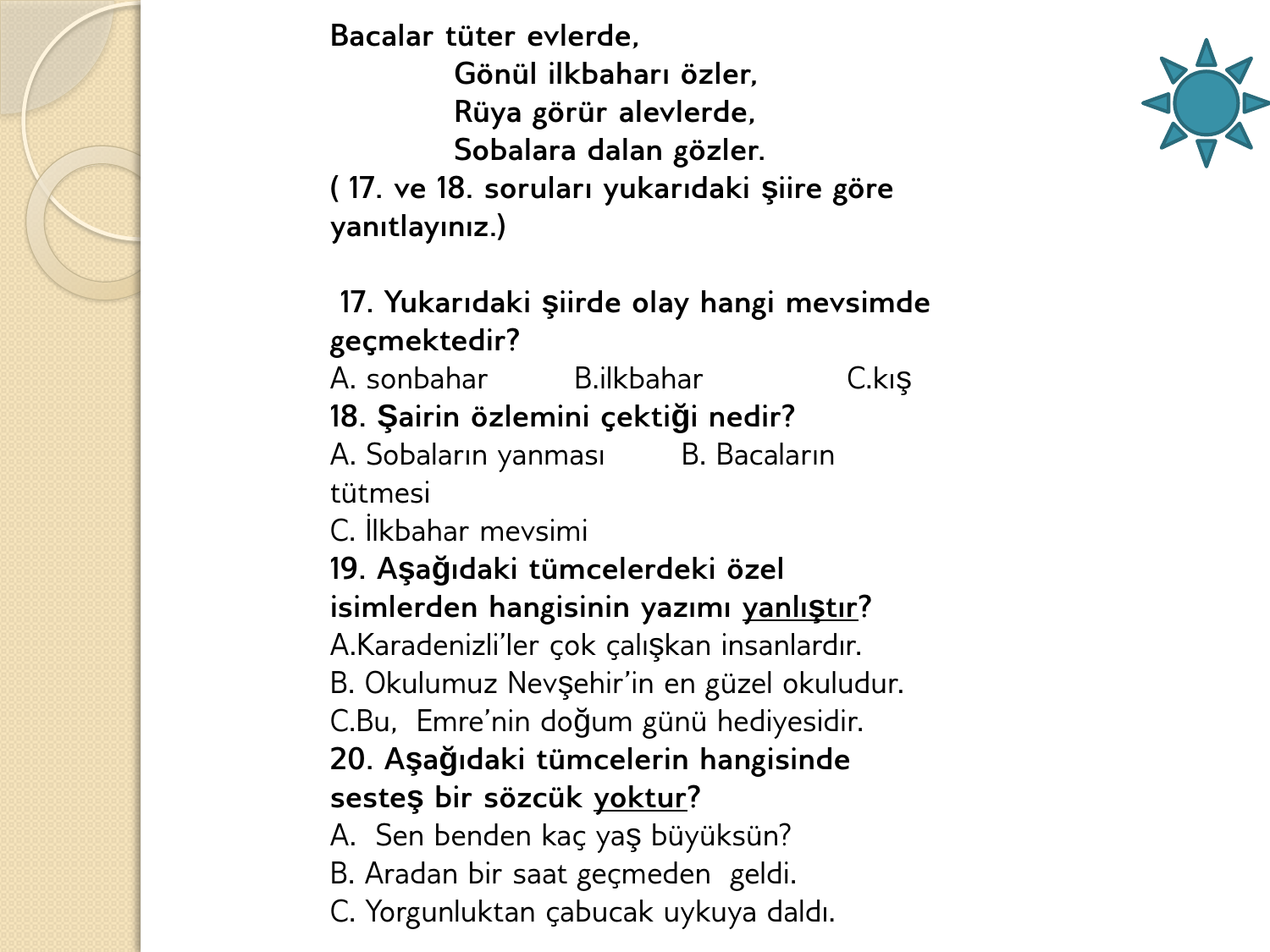

Bacalar tüter evlerde,
            Gönül ilkbaharı özler,
            Rüya görür alevlerde,
            Sobalara dalan gözler.
( 17. ve 18. soruları yukarıdaki şiire göre yanıtlayınız.)
 17. Yukarıdaki şiirde olay hangi mevsimde geçmektedir?
A. sonbahar         B.ilkbahar               C.kış
18. Şairin özlemini çektiği nedir?
A. Sobaların yanması        B. Bacaların tütmesi              
C. İlkbahar mevsimi
19. Aşağıdaki tümcelerdeki özel isimlerden hangisinin yazımı yanlıştır?
A.Karadenizli’ler çok çalışkan insanlardır.
B. Okulumuz Nevşehir’in en güzel okuludur.
C.Bu,  Emre’nin doğum günü hediyesidir.
20. Aşağıdaki tümcelerin hangisinde sesteş bir sözcük yoktur?
A.  Sen benden kaç yaş büyüksün?
B. Aradan bir saat geçmeden  geldi.
C. Yorgunluktan çabucak uykuya daldı.